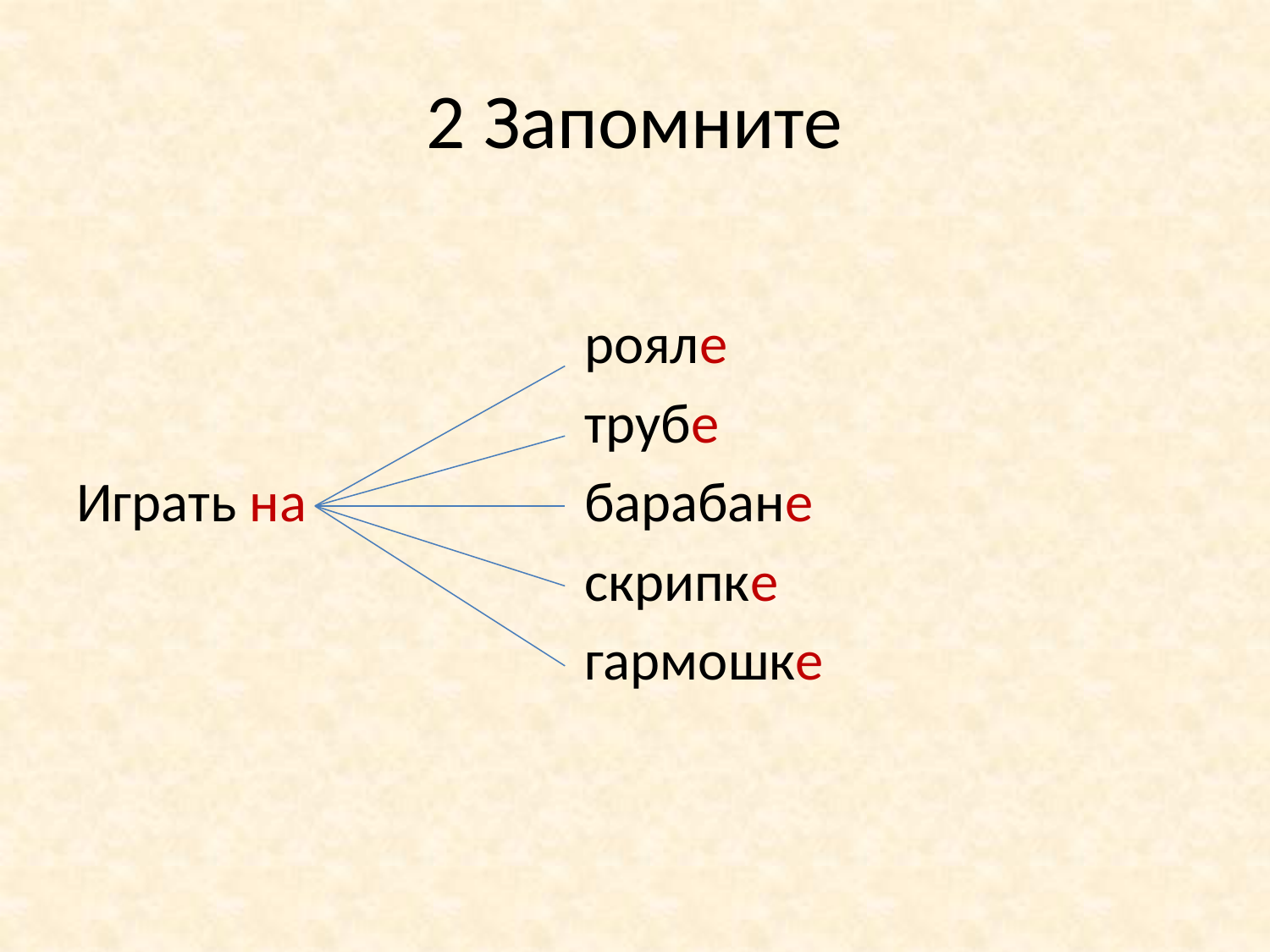

# 2 Запомните

				рояле
				трубе
Играть на			барабане
				скрипке
				гармошке